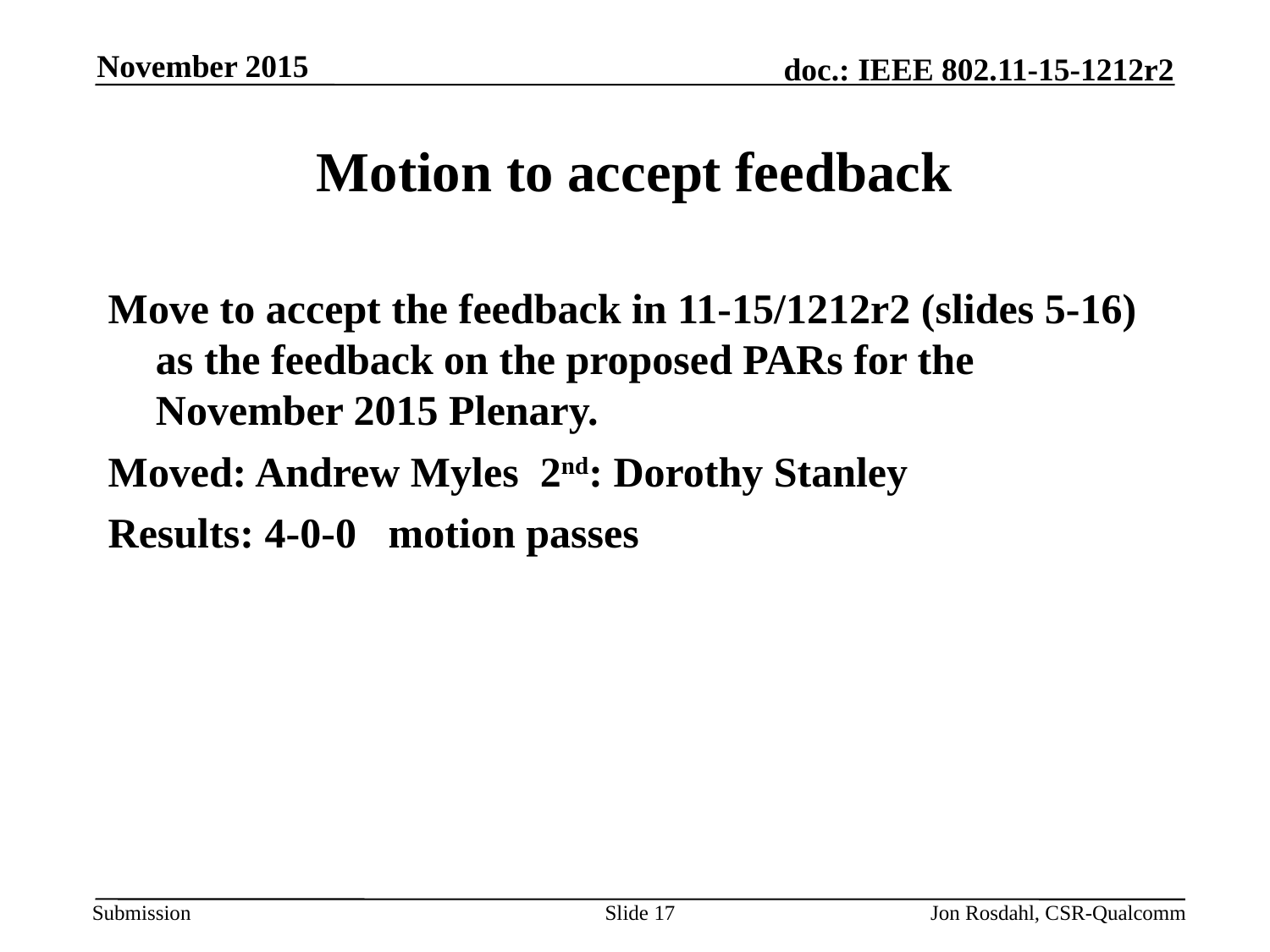

November 2015
# Motion to accept feedback
Move to accept the feedback in 11-15/1212r2 (slides 5-16) as the feedback on the proposed PARs for the November 2015 Plenary.
Moved: Andrew Myles  2nd: Dorothy Stanley
Results: 4-0-0   motion passes
Slide 17
Jon Rosdahl, CSR-Qualcomm